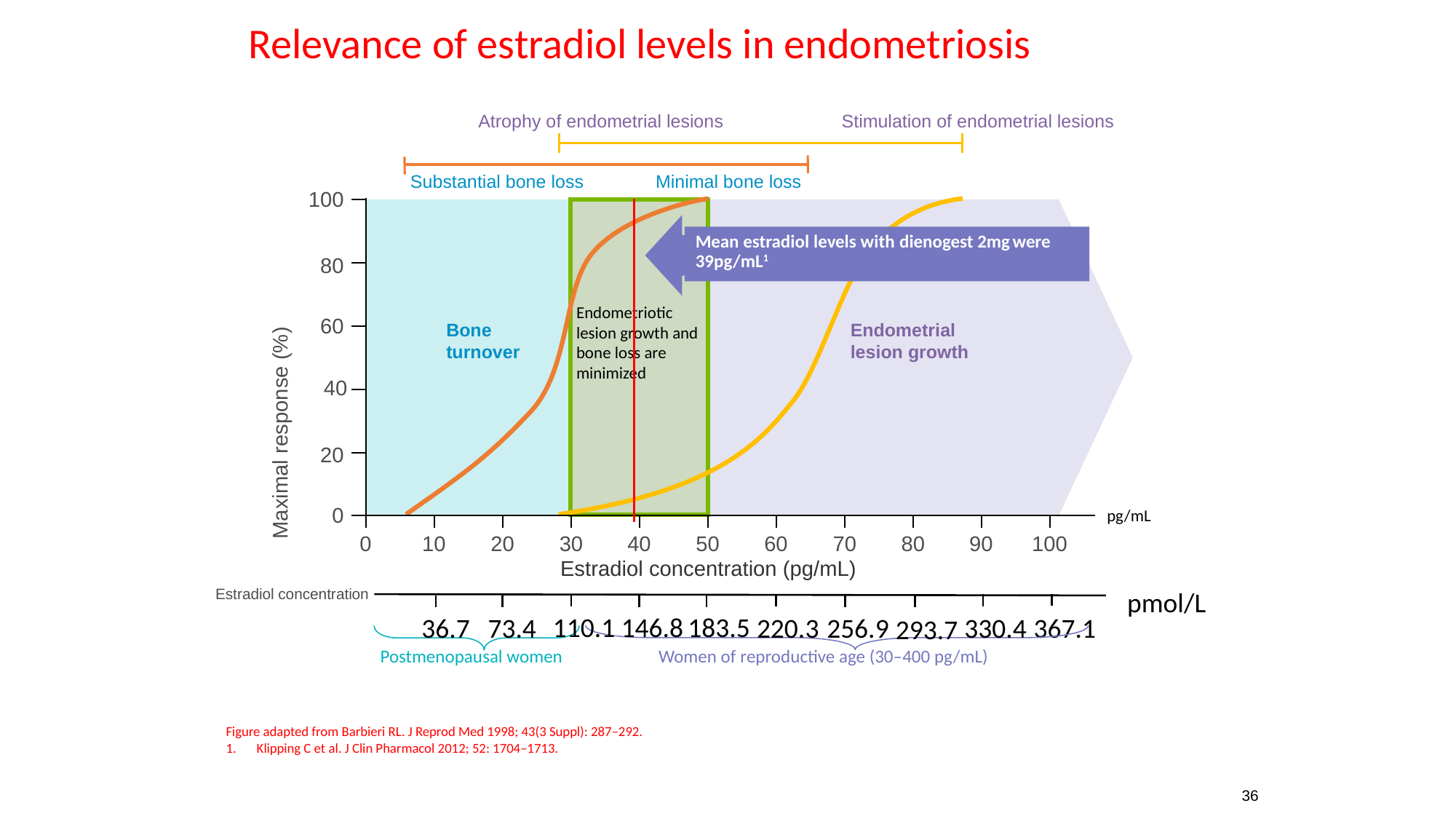

Relevance of estradiol levels in endometriosis

Atrophy of endometrial lesions
Stimulation of endometrial lesions
Substantial bone loss
Minimal bone loss
100

Mean estradiol levels with dienogest 2mg were 39pg/mL1
80
Endometriotic lesion growth and bone loss are minimized
60
Bone
turnover
Endometrial
lesion growth
Maximal response (%)
40
20
0
pg/mL
0
10
20
30
40
50
60
70
80
90
100
Estradiol concentration (pg/mL)

Estradiol concentration
pmol/L
110.1
146.8
183.5
36.7
73.4
220.3
256.9
330.4
367.1
293.7

Postmenopausal women
Women of reproductive age (30–400 pg/mL)
Figure adapted from Barbieri RL. J Reprod Med 1998; 43(3 Suppl): 287–292.
Klipping C et al. J Clin Pharmacol 2012; 52: 1704–1713.

36